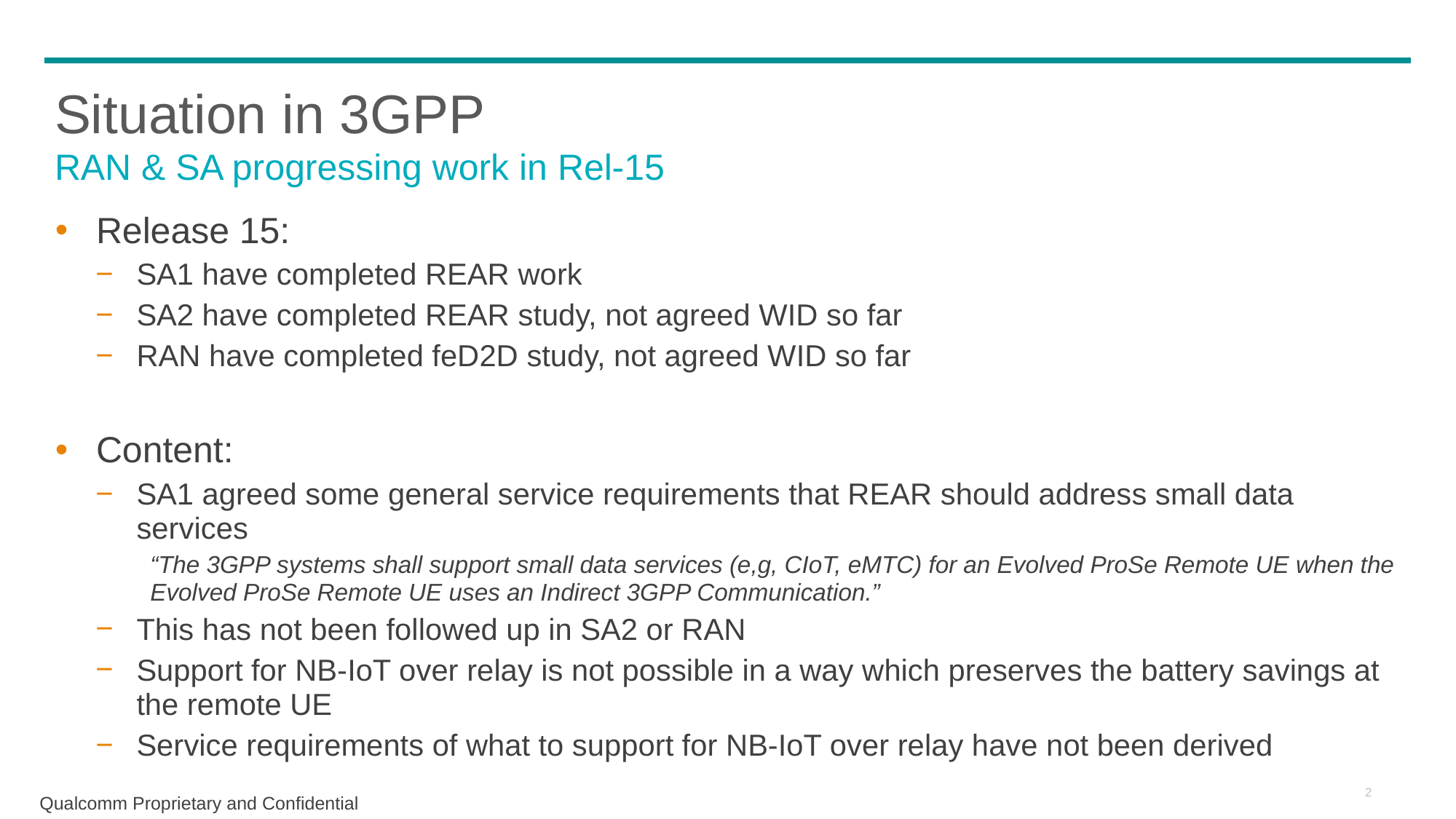

# Situation in 3GPP
RAN & SA progressing work in Rel-15
Release 15:
SA1 have completed REAR work
SA2 have completed REAR study, not agreed WID so far
RAN have completed feD2D study, not agreed WID so far

Content:
SA1 agreed some general service requirements that REAR should address small data services
“The 3GPP systems shall support small data services (e,g, CIoT, eMTC) for an Evolved ProSe Remote UE when the Evolved ProSe Remote UE uses an Indirect 3GPP Communication.”
This has not been followed up in SA2 or RAN
Support for NB-IoT over relay is not possible in a way which preserves the battery savings at the remote UE
Service requirements of what to support for NB-IoT over relay have not been derived